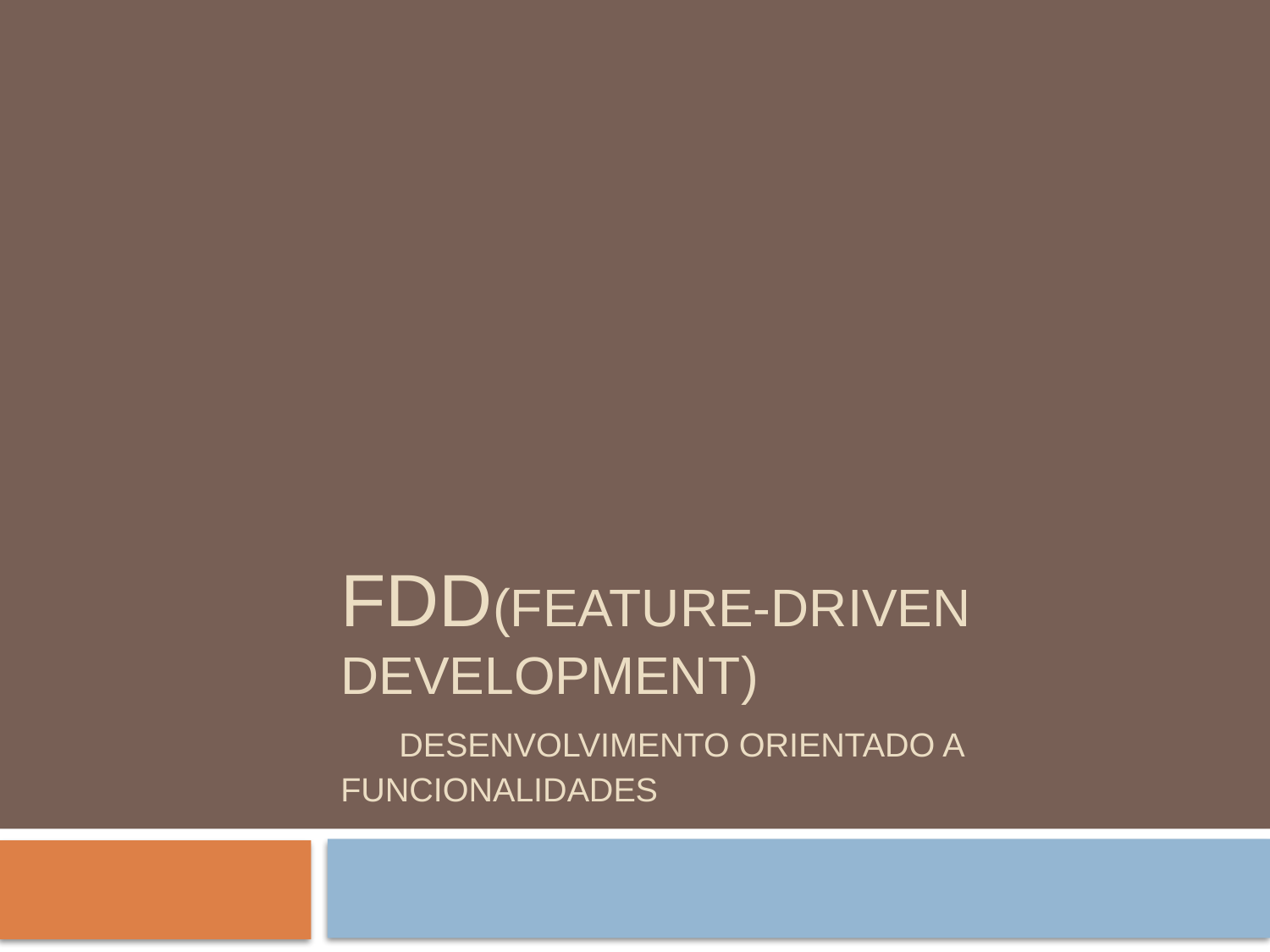

# FDD(Feature-driven development) Desenvolvimento Orientado a Funcionalidades